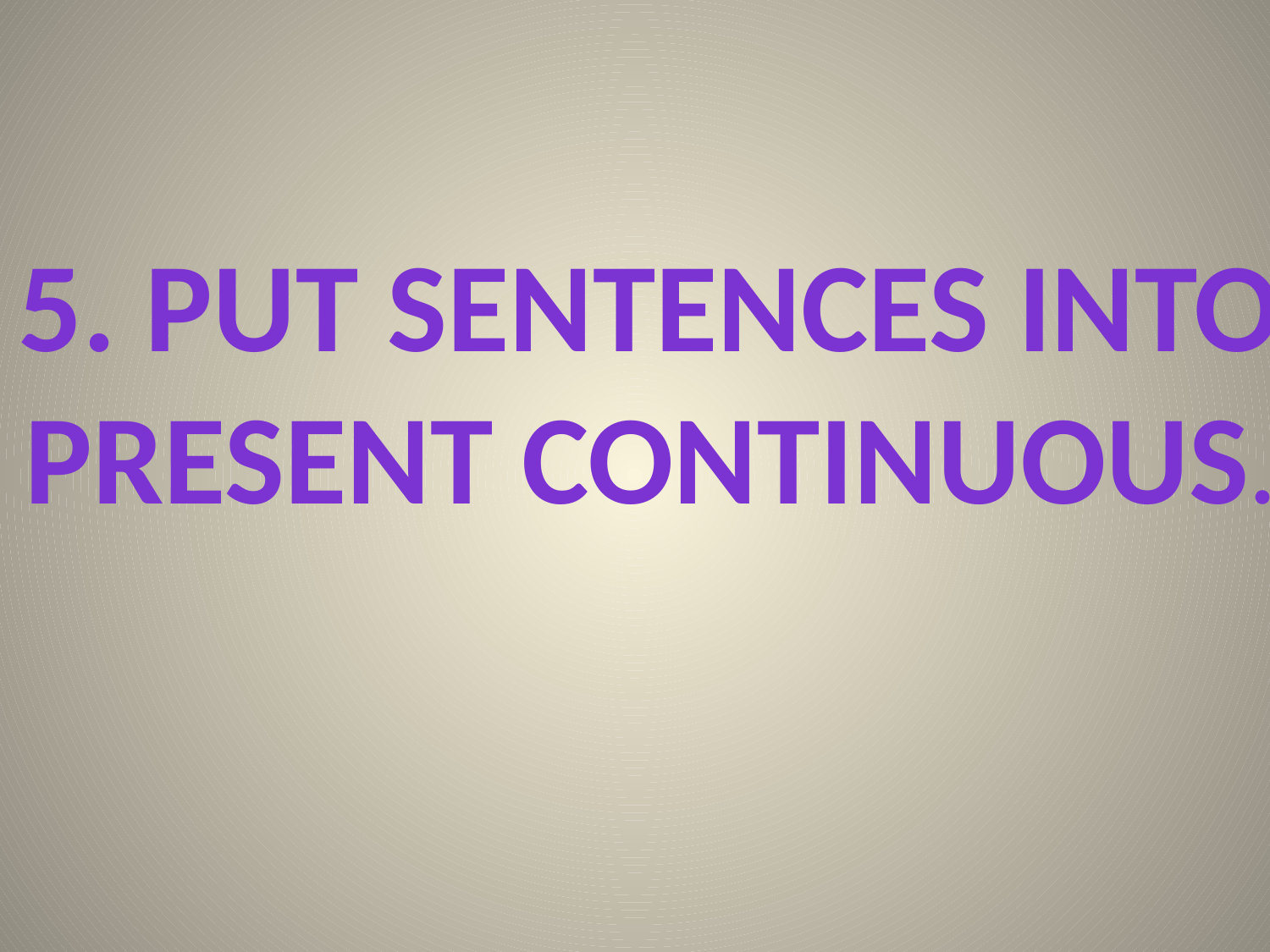

#
5. Put sentences into
Present Continuous.